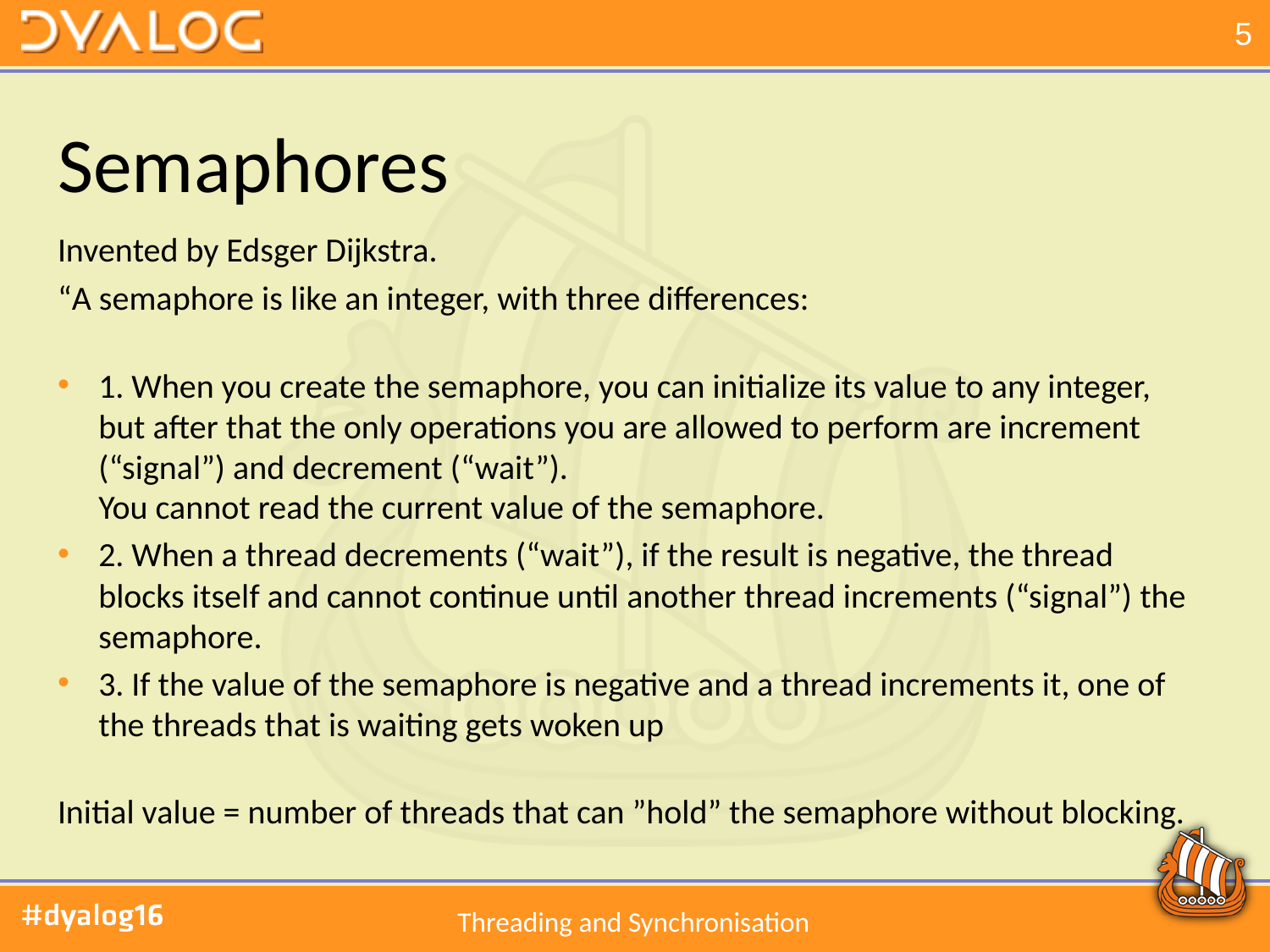

# Semaphores
Invented by Edsger Dijkstra.
“A semaphore is like an integer, with three differences:
1. When you create the semaphore, you can initialize its value to any integer, but after that the only operations you are allowed to perform are increment (“signal”) and decrement (“wait”).
You cannot read the current value of the semaphore.
2. When a thread decrements (“wait”), if the result is negative, the thread blocks itself and cannot continue until another thread increments (“signal”) the semaphore.
3. If the value of the semaphore is negative and a thread increments it, one of the threads that is waiting gets woken up
Initial value = number of threads that can ”hold” the semaphore without blocking.
Threading and Synchronisation